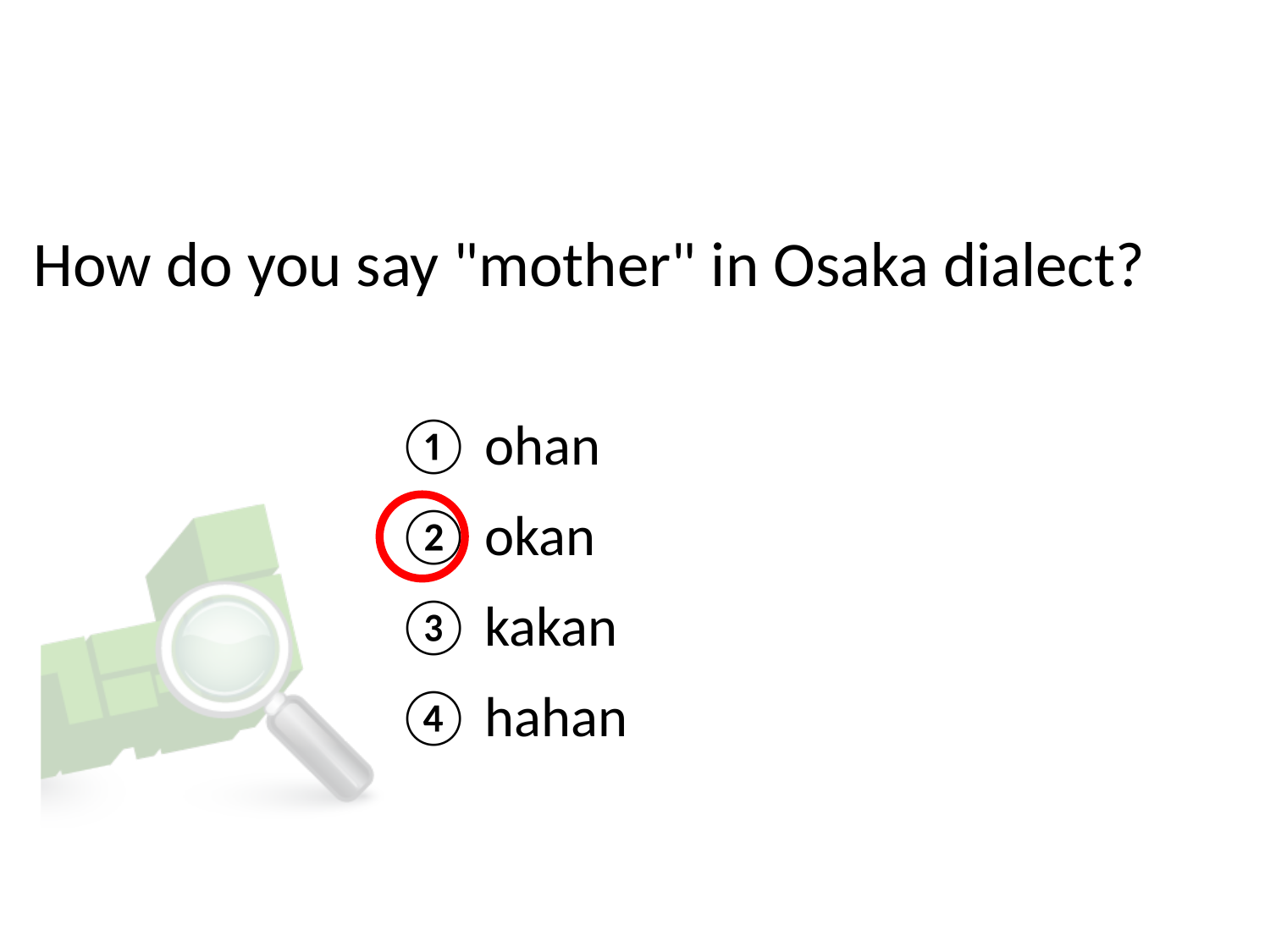

# How do you say "mother" in Osaka dialect?
① ohan
② okan
③ kakan
④ hahan